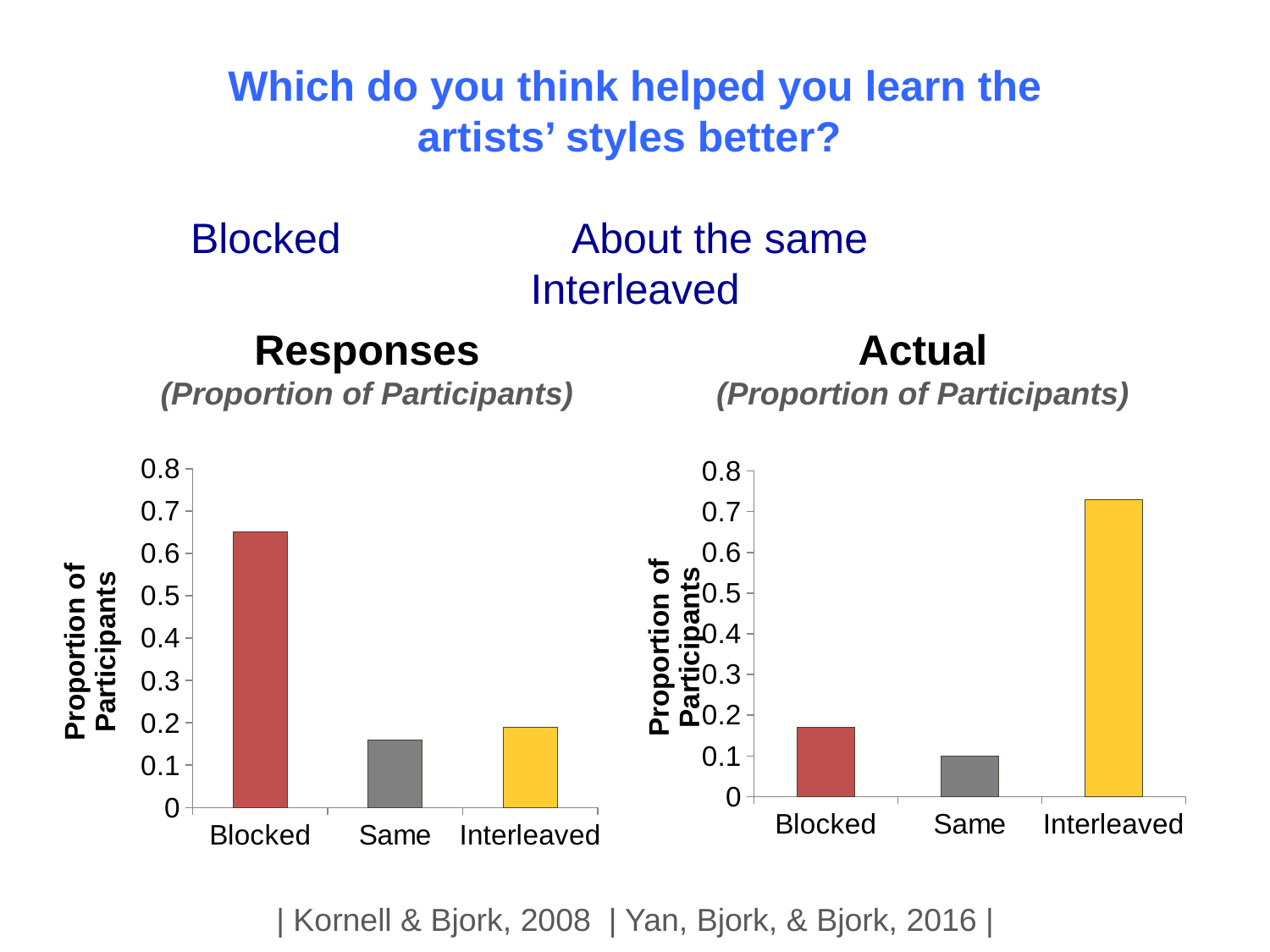

Which do you think helped you learn the artists’ styles better?

Blocked		About the same	 	Interleaved
# Results
Responses
(Proportion of Participants)

### Chart

| Category |  |
|---|---|
| Blocked | 0.65 |
| Same | 0.16 |
| Interleaved | 0.19 |
Actual
(Proportion of Participants)

### Chart

| Category |  |
|---|---|
| Blocked | 0.17 |
| Same | 0.1 |
| Interleaved | 0.73 |
| Kornell & Bjork, 2008  | Yan, Bjork, & Bjork, 2016 |